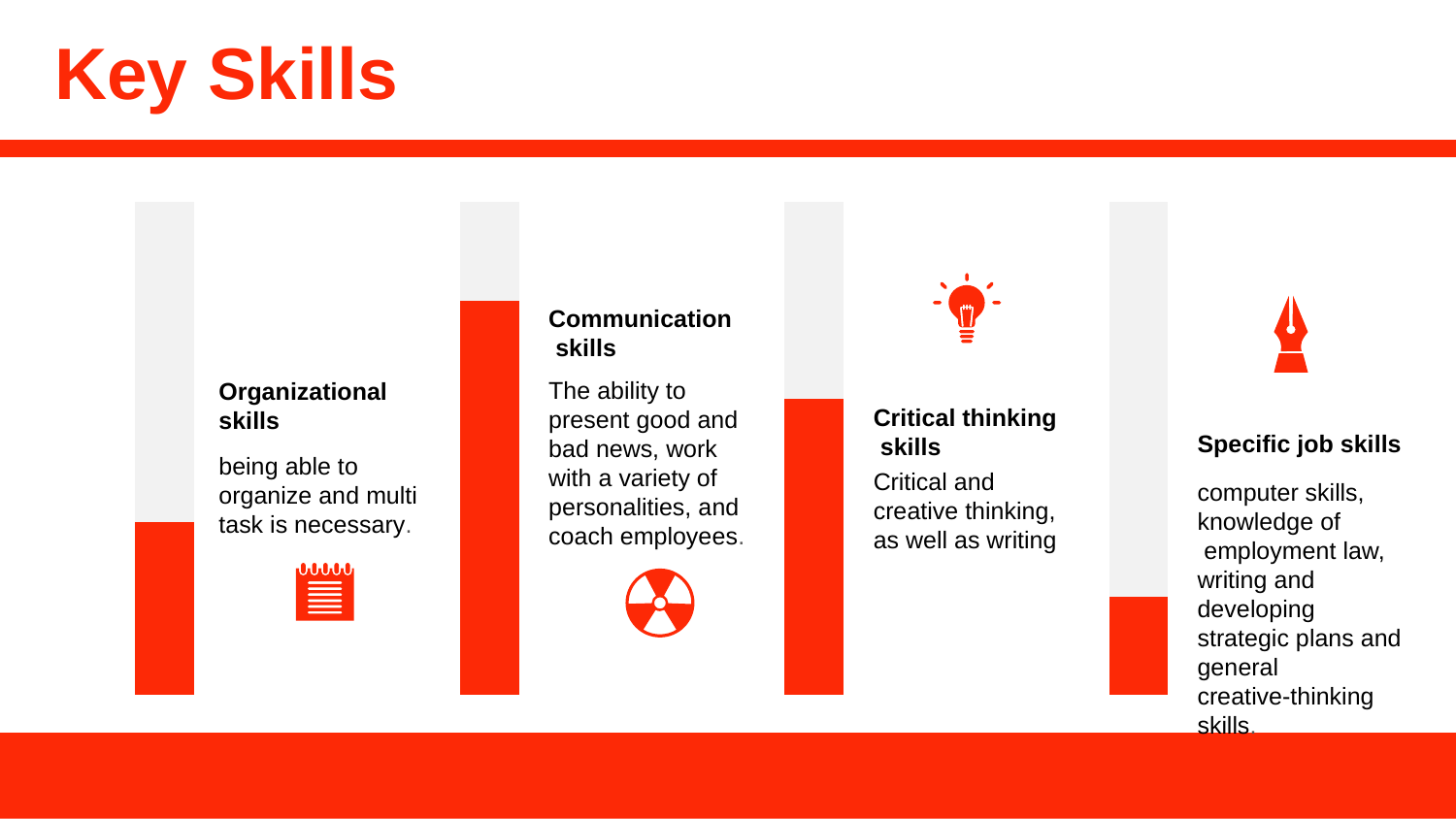

# Key Skills

### Chart

| Category | Series 1 | Series 2 |
|---|---|---|
| Category 1 | 35.0 | 65.0 |
| Category 2 | 80.0 | 20.0 |
| Category 3 | 60.0 | 40.0 |
| Category 4 | 20.0 | 80.0 |

Communication
 skills
The ability to         present good and  bad news, work    with a variety of     personalities, and  coach employees.
Organizational
skills
being able to         organize and multi  task is necessary.
Critical thinking
 skills
Critical and            creative thinking,
as well as writing
Specific job skills
computer skills,
knowledge of
 employment law,
writing and developing strategic plans and general
creative-thinking
skills.